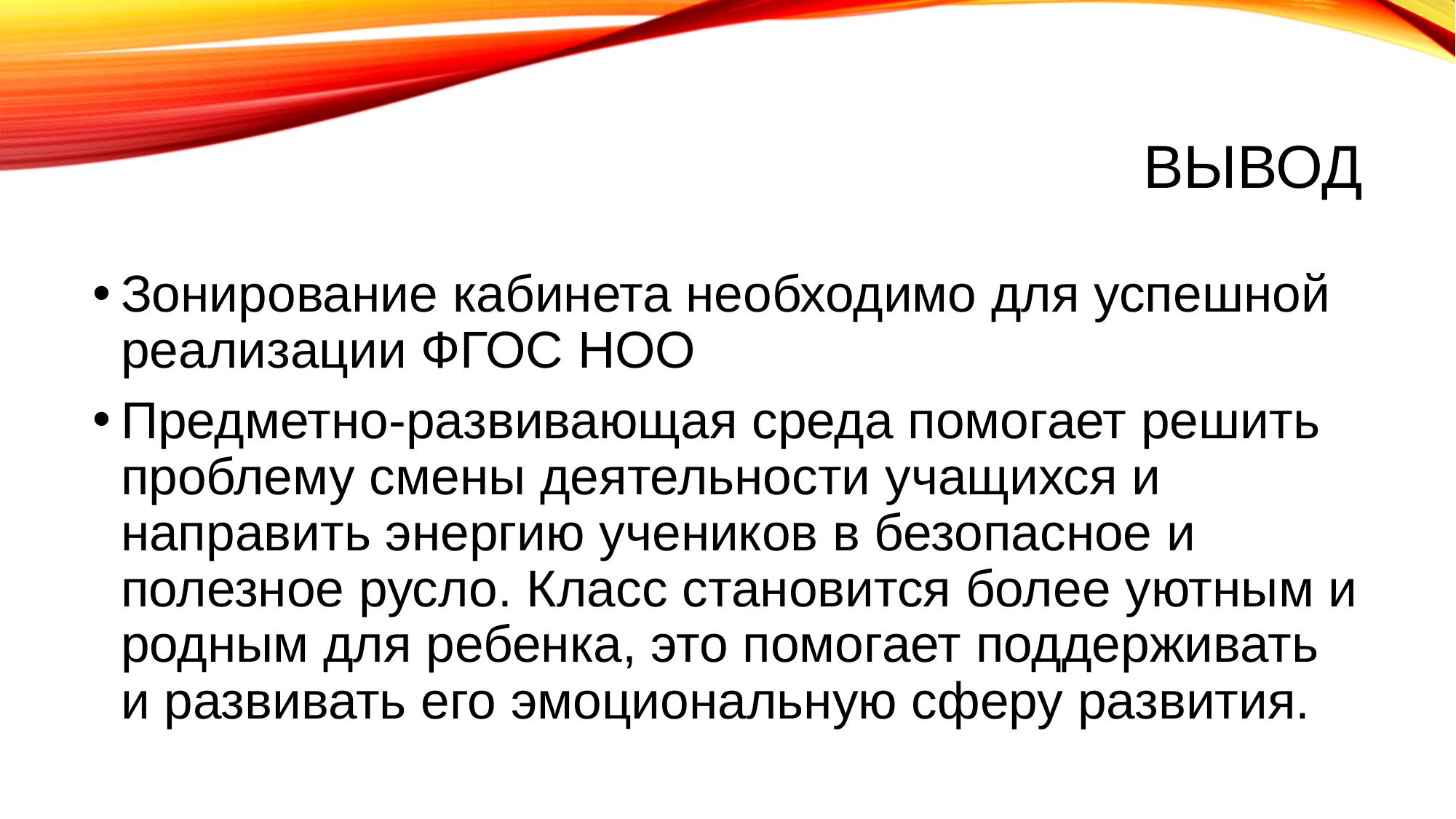

# вывод
Зонирование кабинета необходимо для успешной реализации ФГОС НОО
Предметно-развивающая среда помогает решить проблему смены деятельности учащихся и направить энергию учеников в безопасное и полезное русло. Класс становится более уютным и родным для ребенка, это помогает поддерживать и развивать его эмоциональную сферу развития.